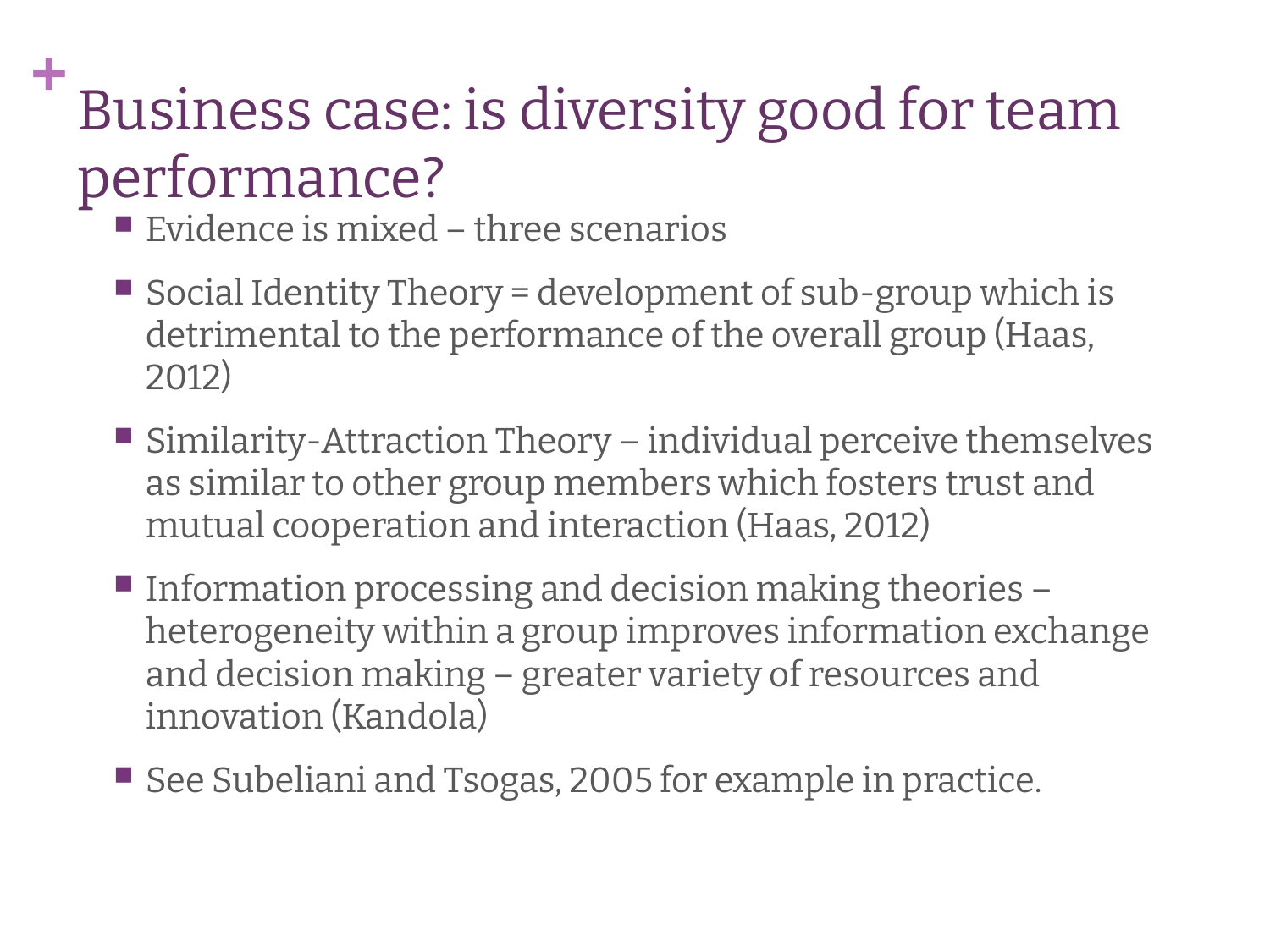

# Business case: is diversity good for team performance?
Evidence is mixed – three scenarios
Social Identity Theory = development of sub-group which is detrimental to the performance of the overall group (Haas, 2012)
Similarity-Attraction Theory – individual perceive themselves as similar to other group members which fosters trust and mutual cooperation and interaction (Haas, 2012)
Information processing and decision making theories – heterogeneity within a group improves information exchange and decision making – greater variety of resources and innovation (Kandola)
See Subeliani and Tsogas, 2005 for example in practice.